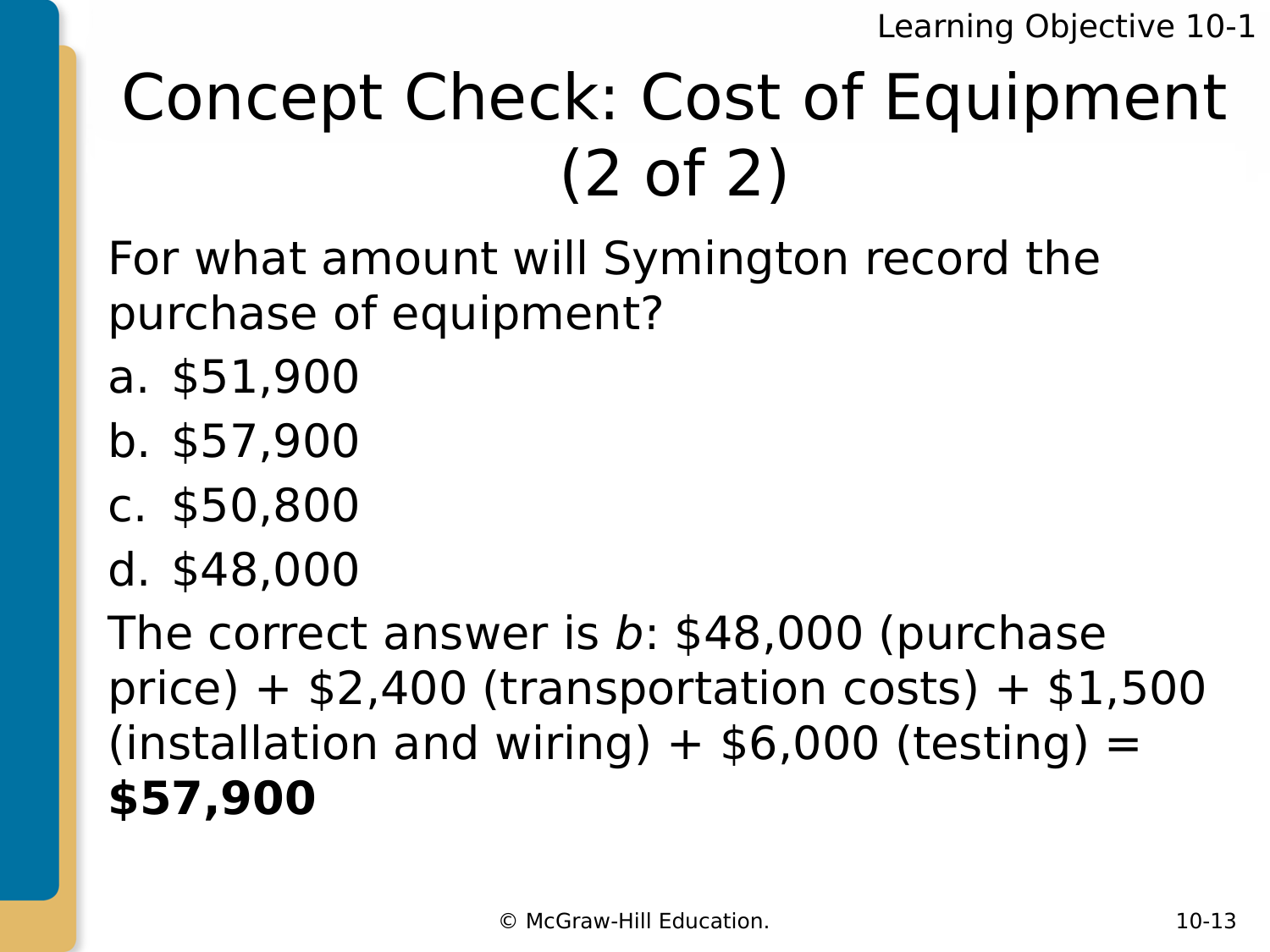

Learning Objective 10-1
# Concept Check: Cost of Equipment (2 of 2)
For what amount will Symington record the purchase of equipment?
$51,900
$57,900
$50,800
$48,000
The correct answer is b: $48,000 (purchase price) + $2,400 (transportation costs) + $1,500 (installation and wiring) + $6,000 (testing) = $57,900